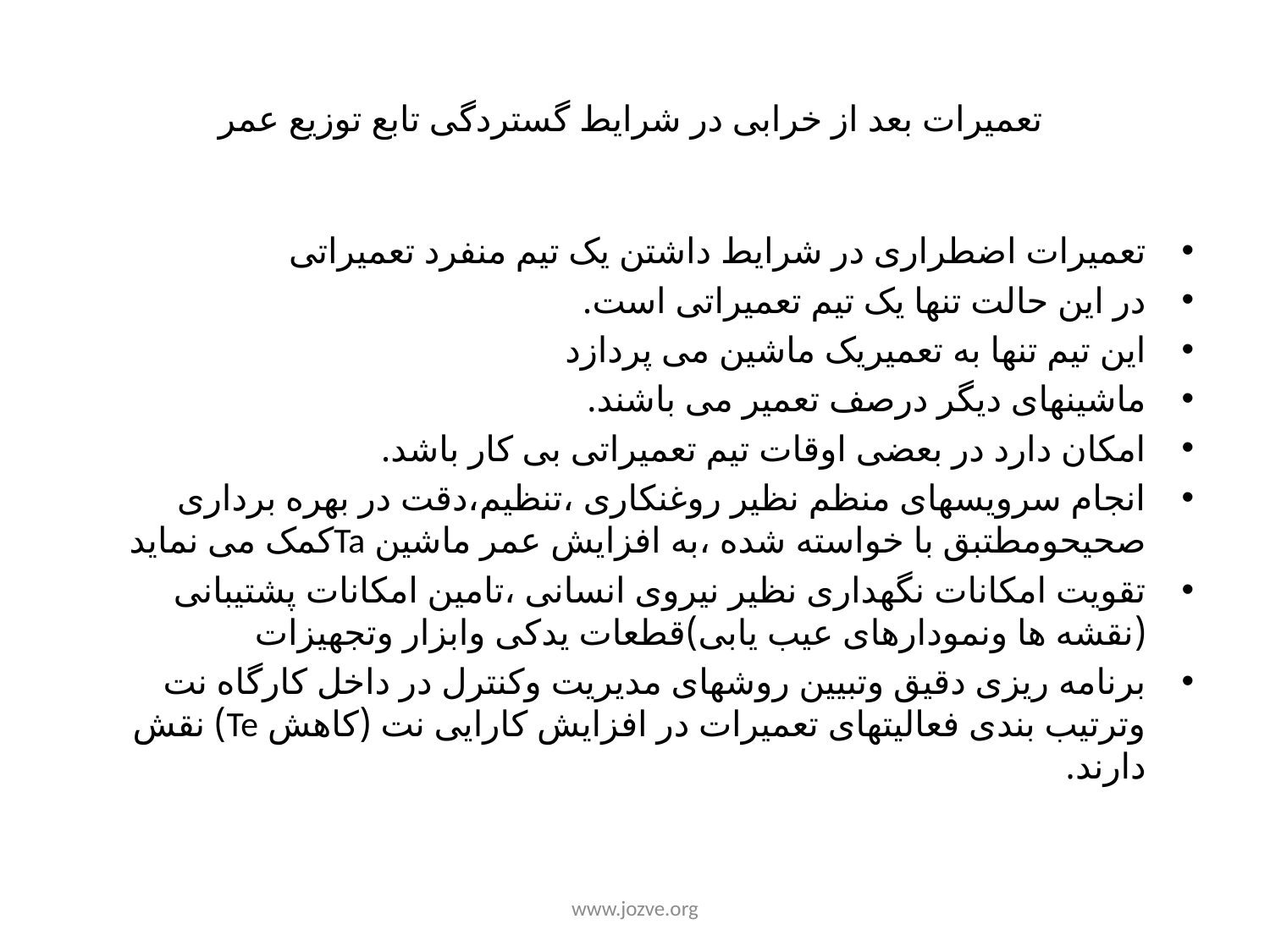

# تعمیرات بعد از خرابی در شرایط گستردگی تابع توزیع عمر
تعمیرات اضطراری در شرایط داشتن یک تیم منفرد تعمیراتی
در این حالت تنها یک تیم تعمیراتی است.
این تیم تنها به تعمیریک ماشین می پردازد
ماشینهای دیگر درصف تعمیر می باشند.
امکان دارد در بعضی اوقات تیم تعمیراتی بی کار باشد.
انجام سرویسهای منظم نظیر روغنکاری ،تنظیم،دقت در بهره برداری صحیحومطتبق با خواسته شده ،به افزایش عمر ماشین Taکمک می نماید
تقویت امکانات نگهداری نظیر نیروی انسانی ،تامین امکانات پشتیبانی (نقشه ها ونمودارهای عیب یابی)قطعات یدکی وابزار وتجهیزات
برنامه ریزی دقیق وتبیین روشهای مدیریت وکنترل در داخل کارگاه نت وترتیب بندی فعالیتهای تعمیرات در افزایش کارایی نت (کاهش Te) نقش دارند.
www.jozve.org